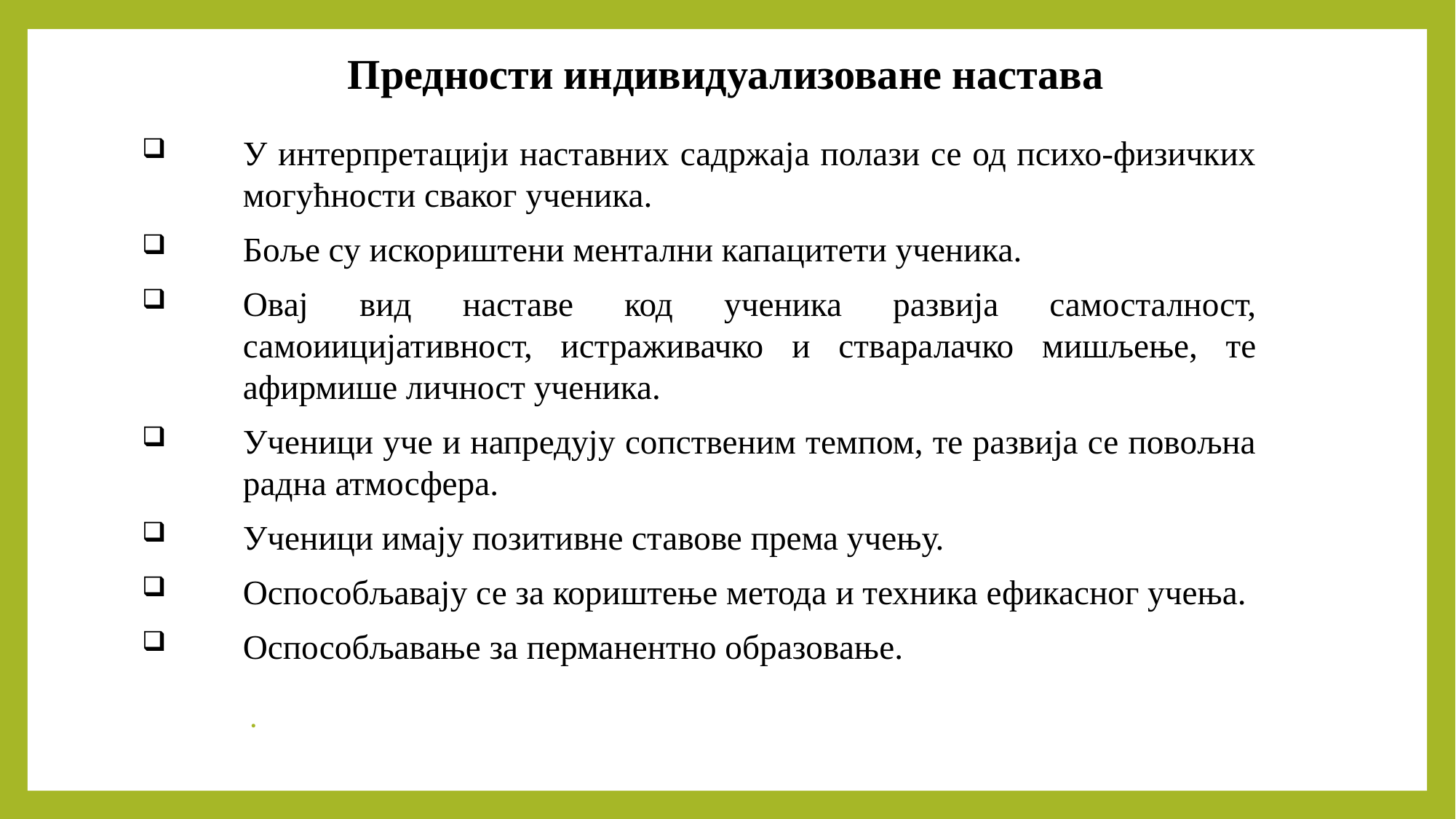

# Предности индивидуализоване настава
У интерпретацији наставних садржаја полази се од психо-физичких могућности сваког ученика.
Боље су искориштени ментални капацитети ученика.
Овај вид наставе код ученика развија самосталност, самоиицијативност, истраживачко и ствaралачко мишљење, те афирмише личност ученика.
Ученици уче и напредују сопственим темпом, те развија се повољна радна атмосфера.
Ученици имају позитивне ставове према учењу.
Оспособљавају се за кориштење метода и техника ефикасног учења.
Оспособљавање за перманентно образовање.